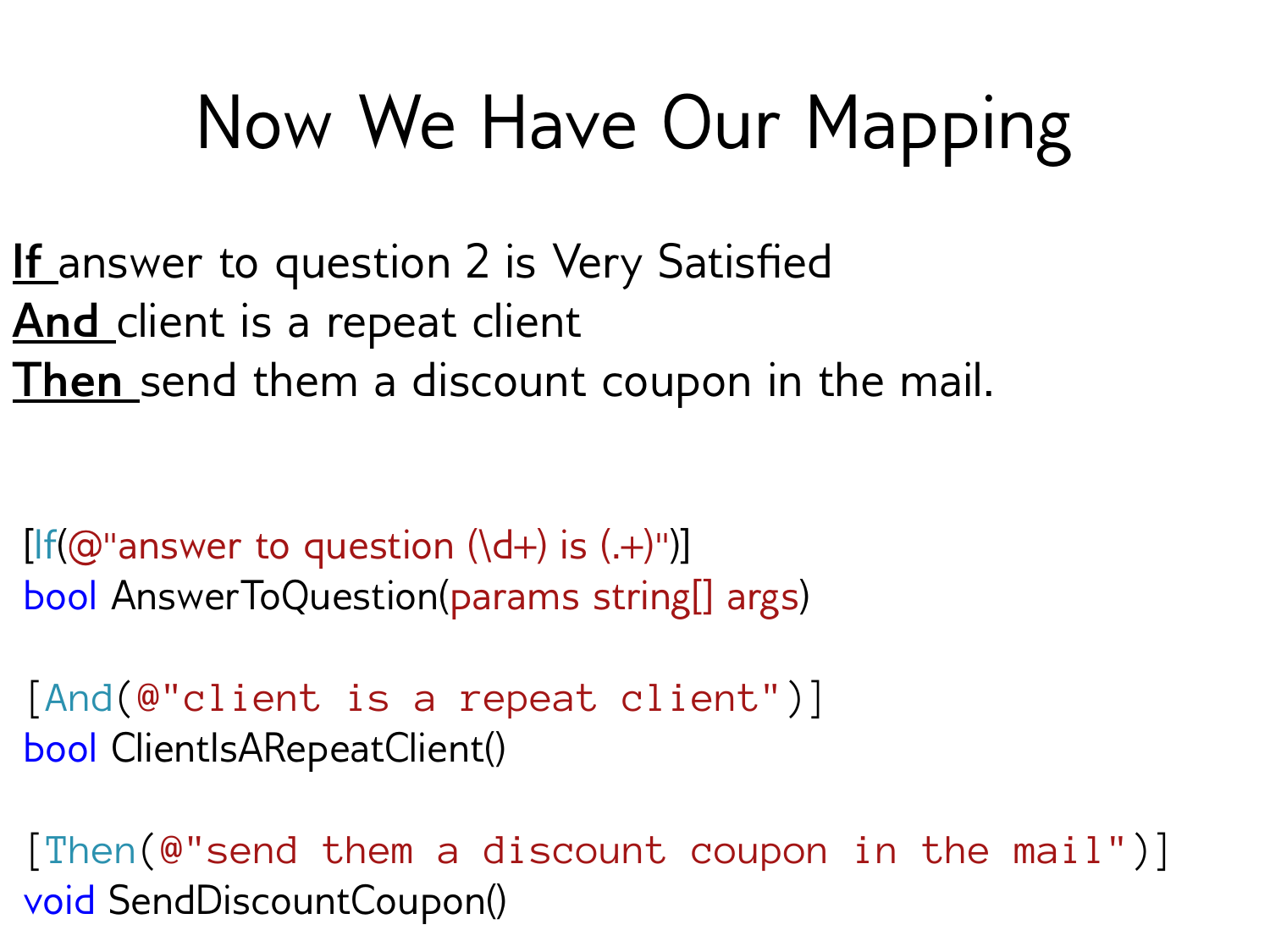

# Now We Have Our Mapping
If answer to question 2 is Very Satisfied
And client is a repeat client
Then send them a discount coupon in the mail.
[If(@"answer to question (\d+) is (.+)")]
bool AnswerToQuestion(params string[] args)

[And(@"client is a repeat client")]
bool ClientIsARepeatClient()

[Then(@"send them a discount coupon in the mail")]
void SendDiscountCoupon()